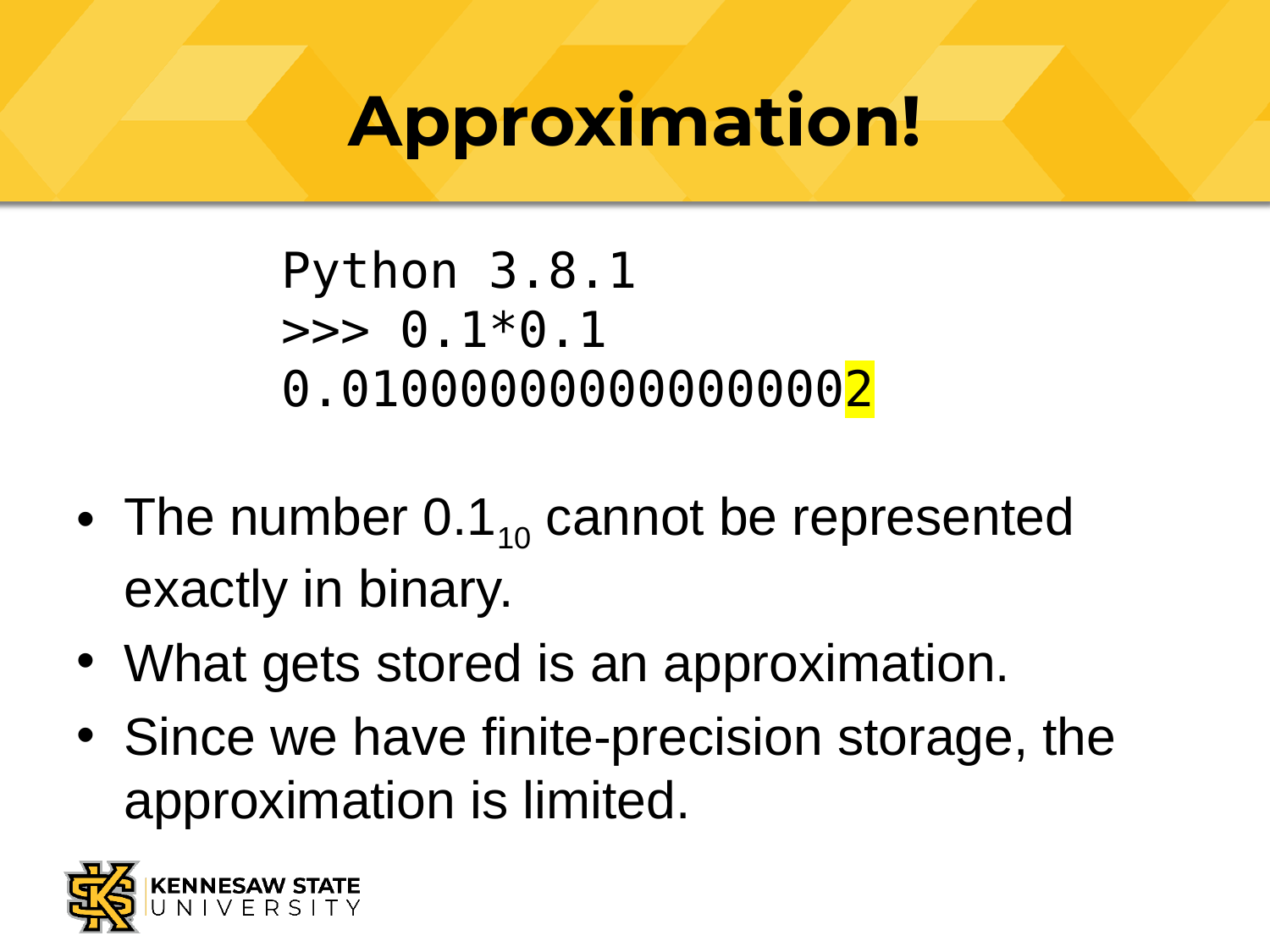

# Approximation!
Python 3.8.1
>>> 0.1*0.1
0.010000000000000002

The number 0.110 cannot be represented exactly in binary.
What gets stored is an approximation.
Since we have finite-precision storage, the approximation is limited.